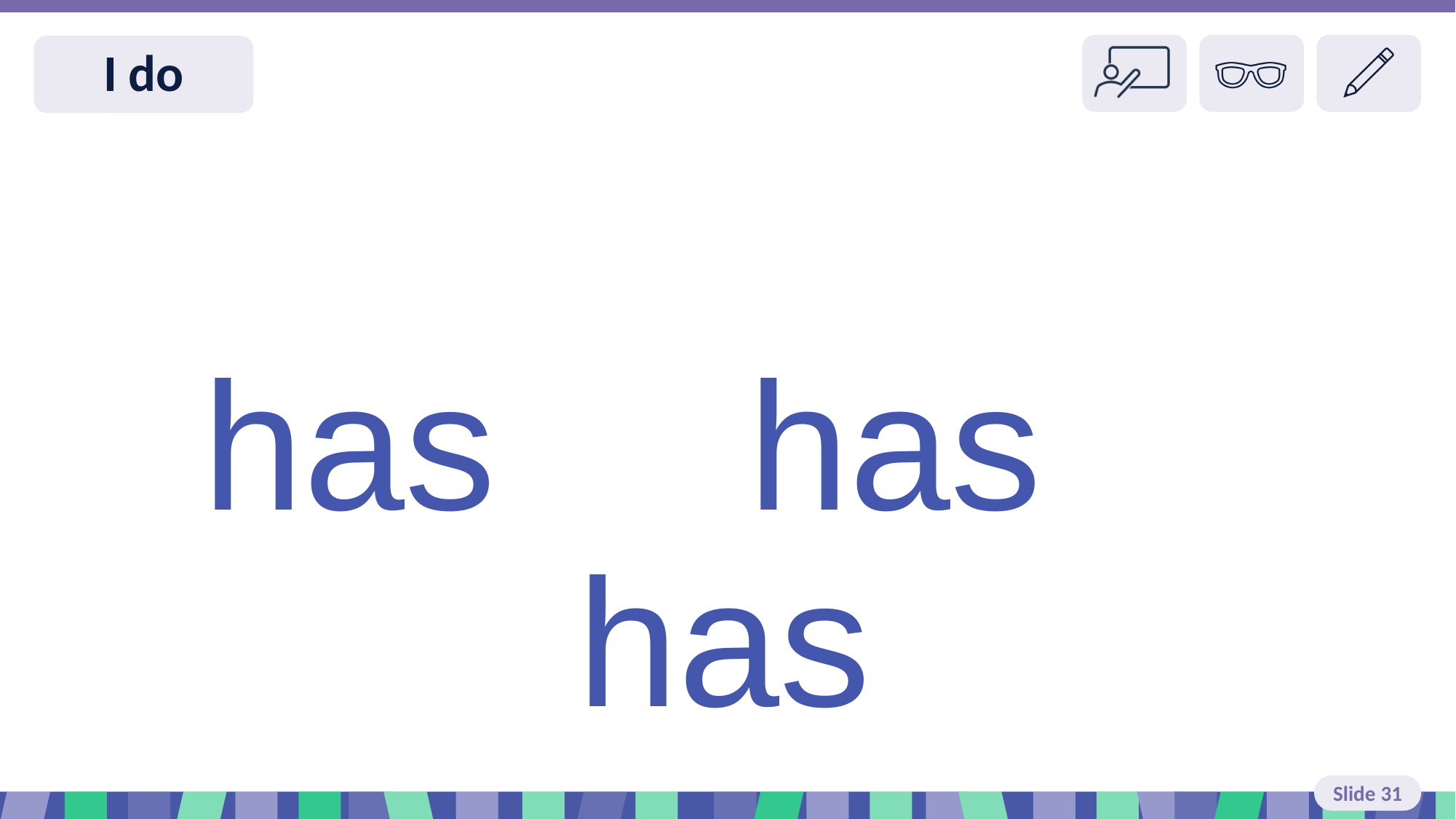

Slide 31 I do read write
has     has     has